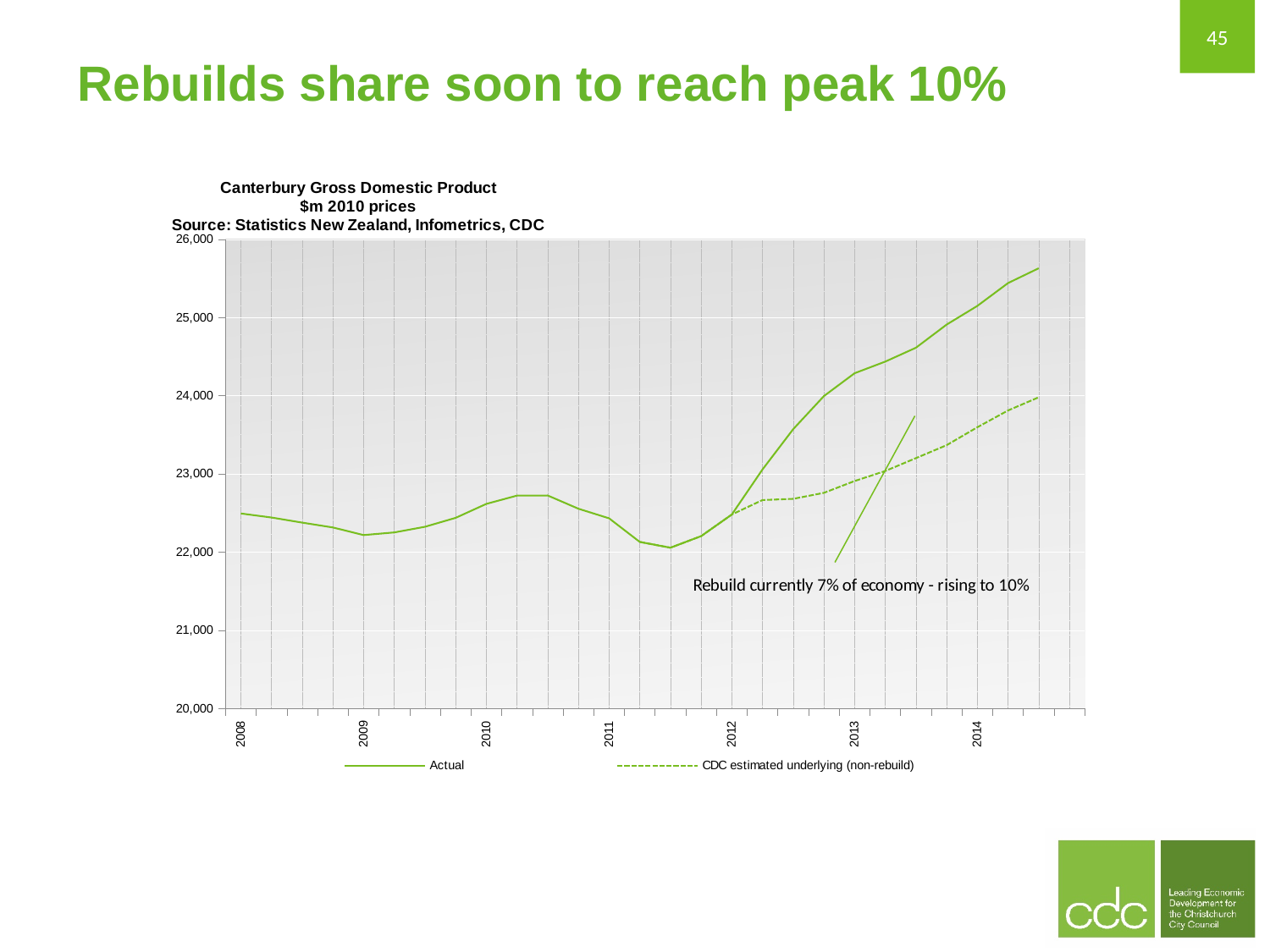

Rebuilds share soon to reach peak 10%

### Chart: Canterbury Gross Domestic Product
$m 2010 prices
Source: Statistics New Zealand, Infometrics, CDC

| Category |  |  |
|---|---|---|
| 2008 | 22494.153000000002 | None |
|  | 22442.281 | None |
|  | 22377.592 | None |
|  | 22315.552000000003 | None |
| 2009 | 22218.381 | None |
|  | 22252.13399999999 | None |
|  | 22324.08400000001 | None |
|  | 22438.746 | None |
| 2010 | 22616.73 | None |
|  | 22722.752 | None |
|  | 22724.055999999997 | None |
|  | 22554.915999999997 | None |
| 2011 | 22432.367 | None |
|  | 22130.49300000001 | 22130.49300000001 |
|  | 22056.575 | 22056.575 |
|  | 22204.752999999997 | 22204.752999999997 |
| 2012 | 22480.715 | 22480.715 |
|  | 23057.855 | 22666.305351111336 |
|  | 23572.938 | 22681.18805583041 |
|  | 23995.584 | 22758.357850568224 |
| 2013 | 24287.558999999997 | 22908.830727061402 |
|  | 24436.955000000005 | 23037.83048034887 |
|  | 24614.439 | 23202.949534184754 |
|  | 24910.004 | 23368.151904912324 |
| 2014 | 25148.433999999997 | 23596.83062068698 |
|  | 25440.377 | 23811.735661542923 |
|  | 25630.627 | 23980.73754216975 |
|  | None | None |